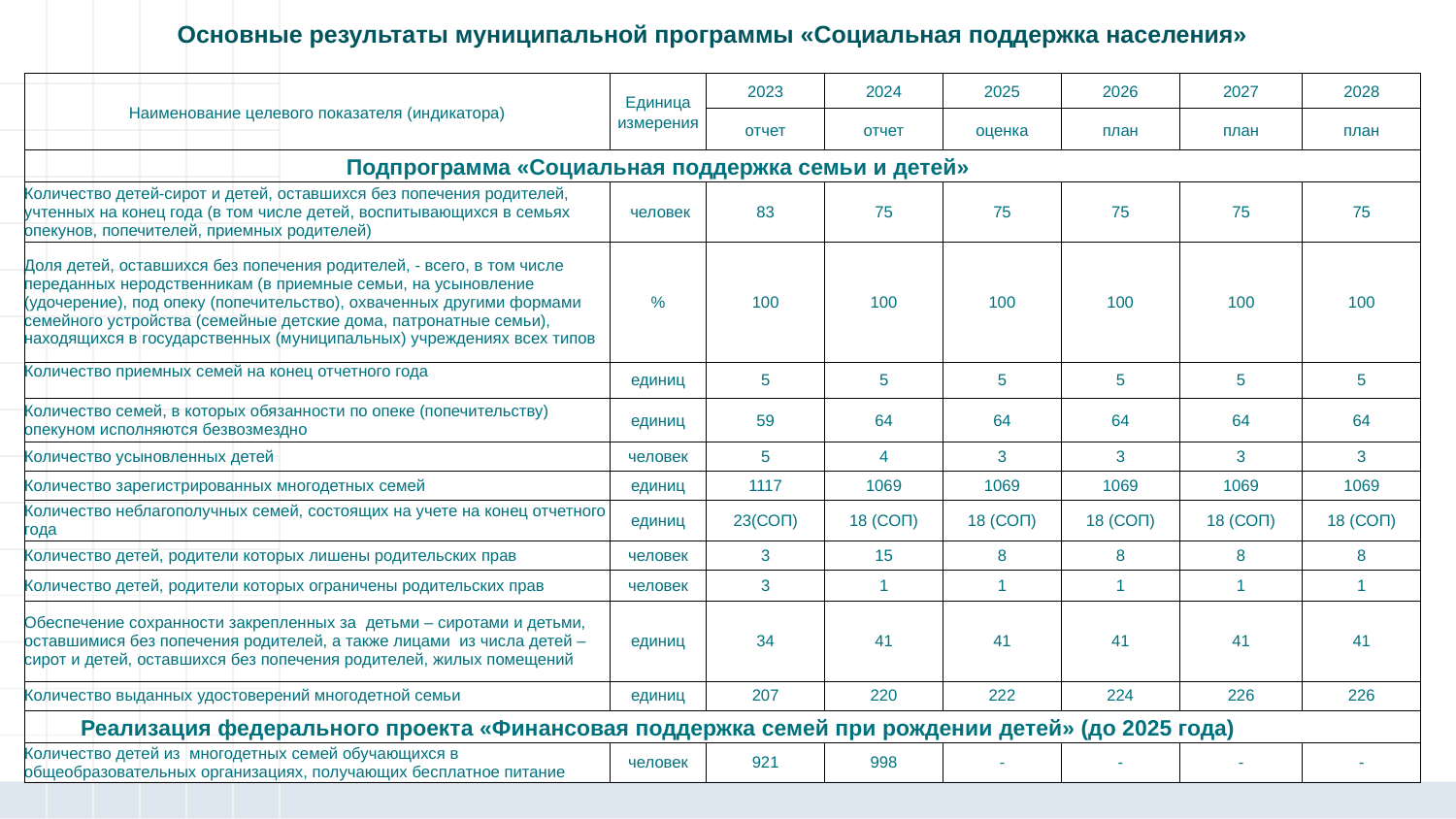

Основные результаты муниципальной программы «Социальная поддержка населения»
| Наименование целевого показателя (индикатора) | Единица измерения | 2023 | 2024 | 2025 | 2026 | 2027 | 2028 |
| --- | --- | --- | --- | --- | --- | --- | --- |
|  |  | отчет | отчет | оценка | план | план | план |
| Подпрограмма «Социальная поддержка семьи и детей» |  |  |  |  |  |  |  |
| Количество детей-сирот и детей, оставшихся без попечения родителей, учтенных на конец года (в том числе детей, воспитывающихся в семьях опекунов, попечителей, приемных родителей) | человек | 83 | 75 | 75 | 75 | 75 | 75 |
| Доля детей, оставшихся без попечения родителей, - всего, в том числе переданных неродственникам (в приемные семьи, на усыновление (удочерение), под опеку (попечительство), охваченных другими формами семейного устройства (семейные детские дома, патронатные семьи), находящихся в государственных (муниципальных) учреждениях всех типов | % | 100 | 100 | 100 | 100 | 100 | 100 |
| Количество приемных семей на конец отчетного года | единиц | 5 | 5 | 5 | 5 | 5 | 5 |
| Количество семей, в которых обязанности по опеке (попечительству) опекуном исполняются безвозмездно | единиц | 59 | 64 | 64 | 64 | 64 | 64 |
| Количество усыновленных детей | человек | 5 | 4 | 3 | 3 | 3 | 3 |
| Количество зарегистрированных многодетных семей | единиц | 1117 | 1069 | 1069 | 1069 | 1069 | 1069 |
| Количество неблагополучных семей, состоящих на учете на конец отчетного года | единиц | 23(СОП) | 18 (СОП) | 18 (СОП) | 18 (СОП) | 18 (СОП) | 18 (СОП) |
| Количество детей, родители которых лишены родительских прав | человек | 3 | 15 | 8 | 8 | 8 | 8 |
| Количество детей, родители которых ограничены родительских прав | человек | 3 | 1 | 1 | 1 | 1 | 1 |
| Обеспечение сохранности закрепленных за детьми – сиротами и детьми, оставшимися без попечения родителей, а также лицами из числа детей – сирот и детей, оставшихся без попечения родителей, жилых помещений | единиц | 34 | 41 | 41 | 41 | 41 | 41 |
| Количество выданных удостоверений многодетной семьи | единиц | 207 | 220 | 222 | 224 | 226 | 226 |
| Реализация федерального проекта «Финансовая поддержка семей при рождении детей» (до 2025 года) |  |  |  |  |  |  |  |
| Количество детей из многодетных семей обучающихся в общеобразовательных организациях, получающих бесплатное питание | человек | 921 | 998 | - | - | - | - |